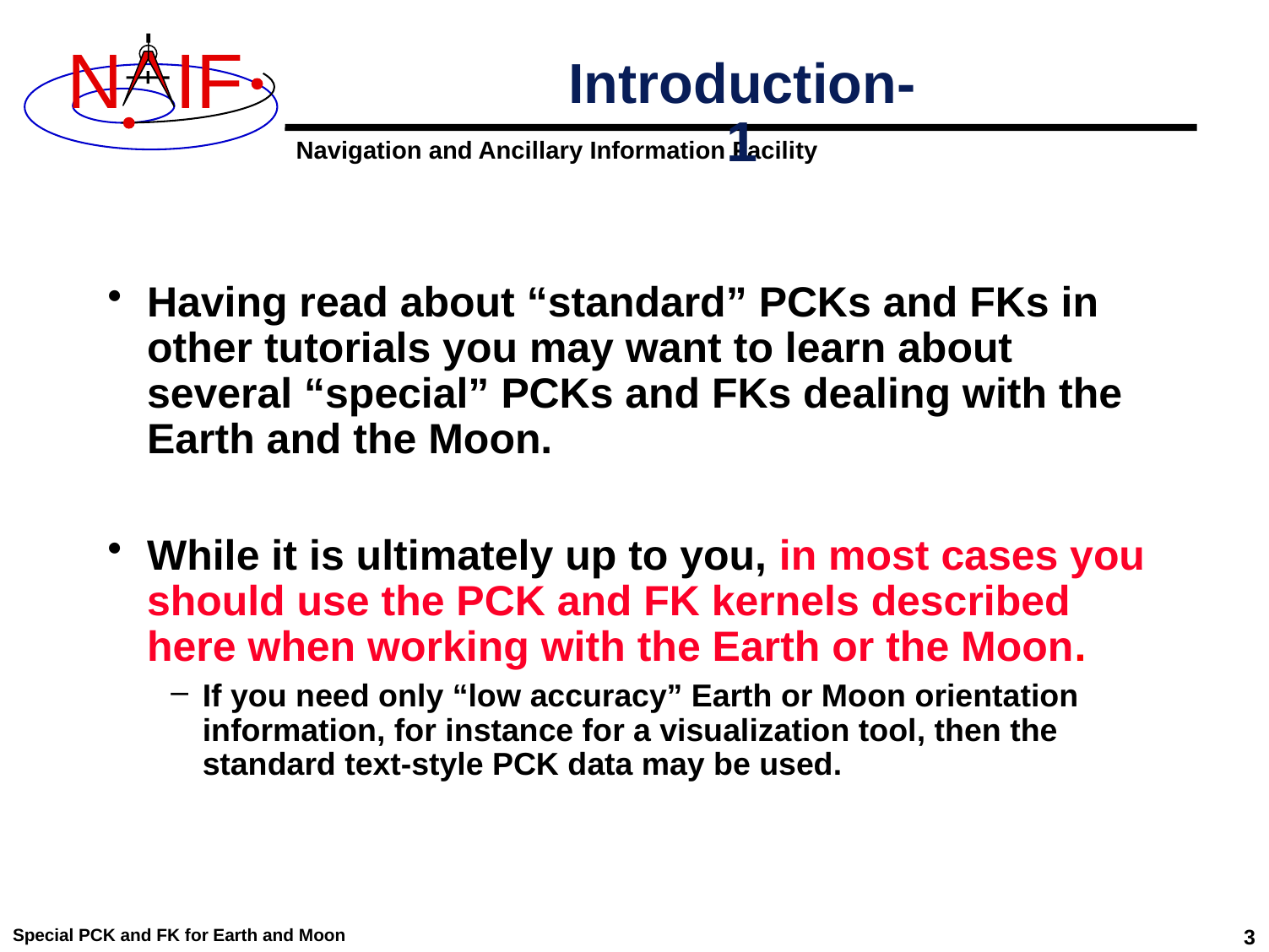

# Introduction-1
Having read about “standard” PCKs and FKs in other tutorials you may want to learn about several “special” PCKs and FKs dealing with the Earth and the Moon.

While it is ultimately up to you, in most cases you should use the PCK and FK kernels described here when working with the Earth or the Moon.
If you need only “low accuracy” Earth or Moon orientation information, for instance for a visualization tool, then the standard text-style PCK data may be used.
Special PCK and FK for Earth and Moon
3